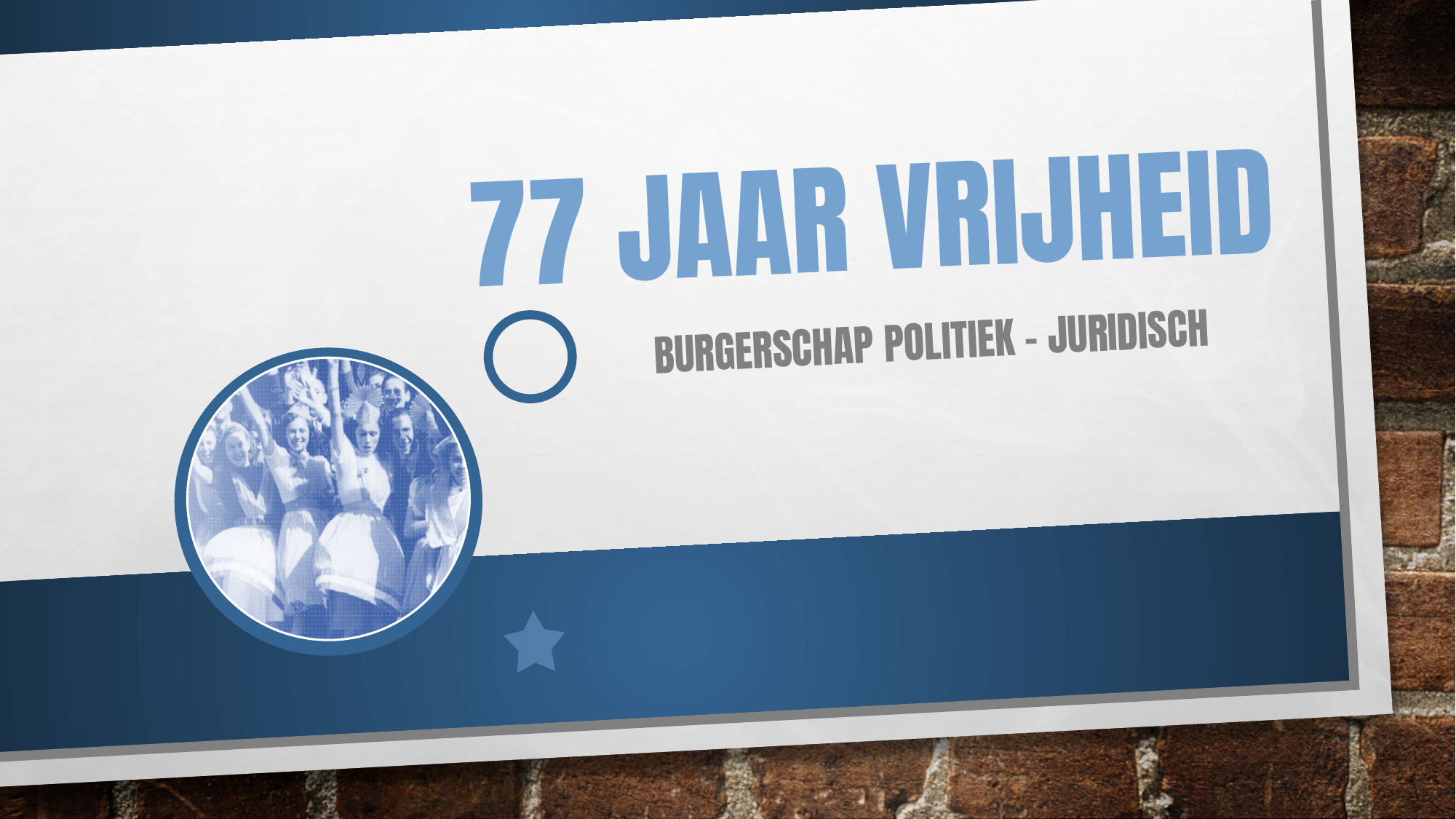

# 77 jaar vrijheid

Burgerschap Politiek - juridisch